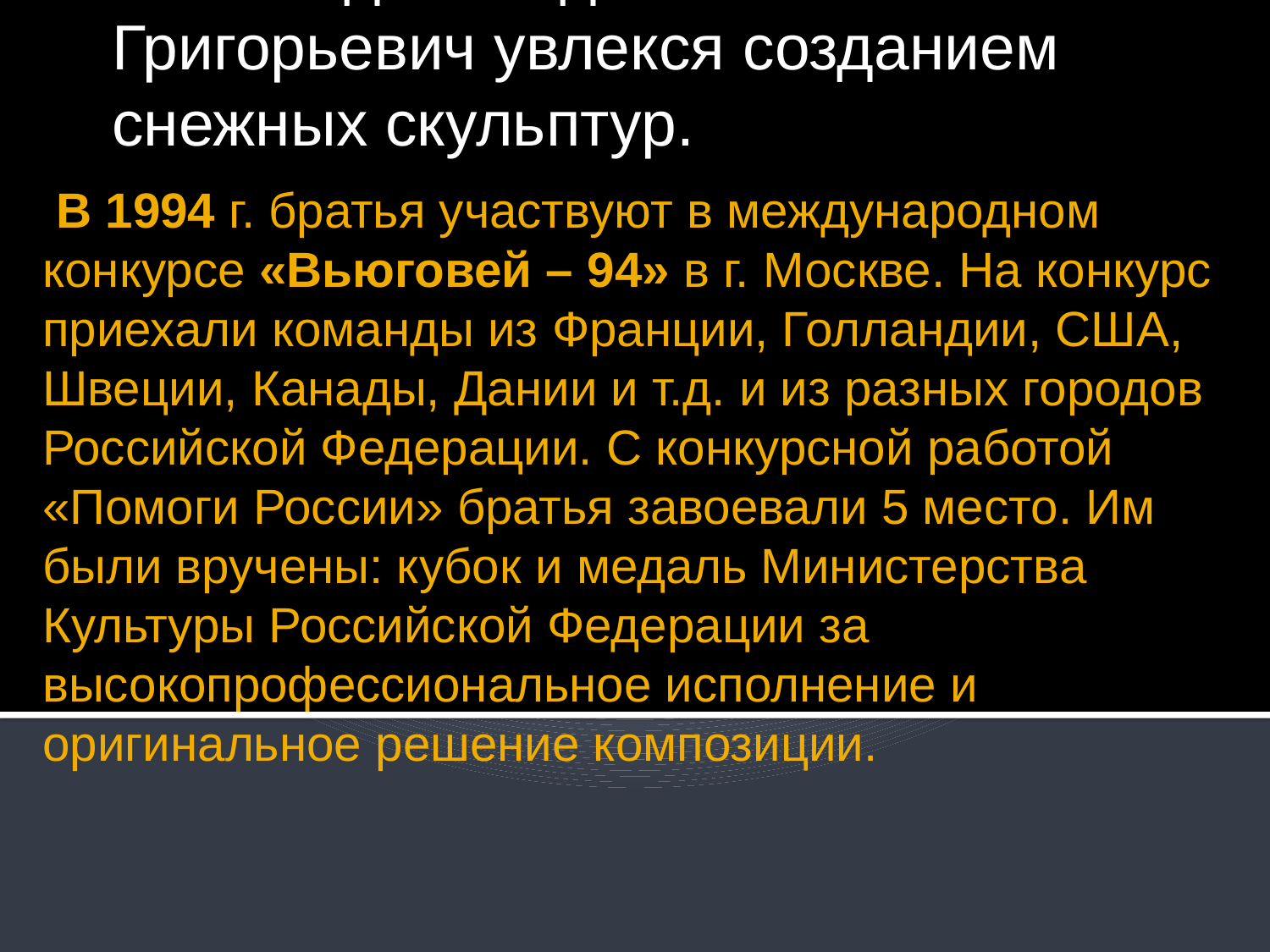

В последние годы Михаил Григорьевич увлекся созданием снежных скульптур.
# В 1994 г. братья участвуют в международном конкурсе «Вьюговей – 94» в г. Москве. На конкурс приехали команды из Франции, Голландии, США, Швеции, Канады, Дании и т.д. и из разных городов Российской Федерации. С конкурсной работой «Помоги России» братья завоевали 5 место. Им были вручены: кубок и медаль Министерства Культуры Российской Федерации за высокопрофессиональное исполнение и оригинальное решение композиции.